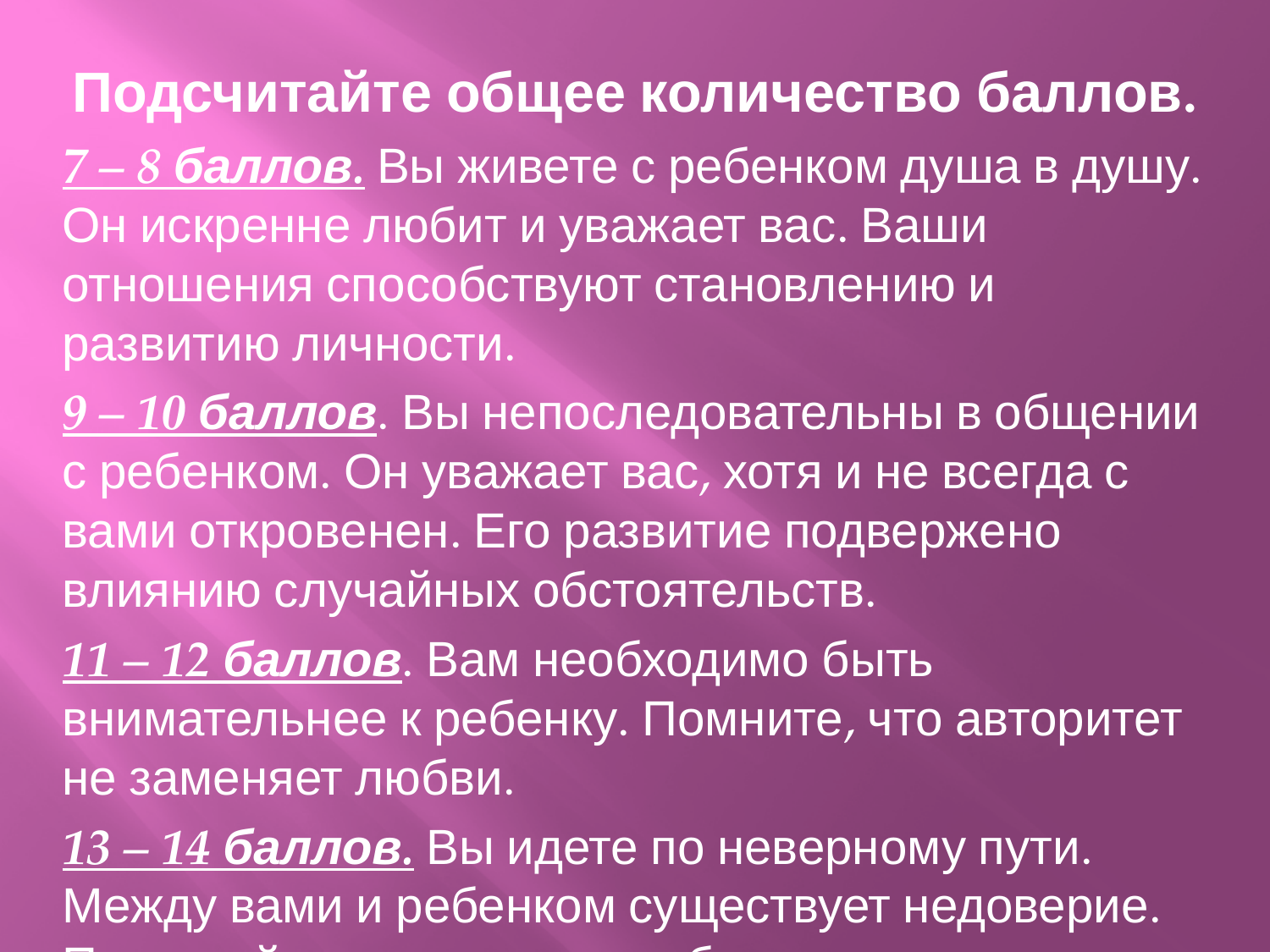

Подсчитайте общее количество баллов.
7 – 8 баллов. Вы живете с ребенком душа в душу. Он искренне любит и уважает вас. Ваши отношения способствуют становлению и развитию личности.
9 – 10 баллов. Вы непоследовательны в общении с ребенком. Он уважает вас, хотя и не всегда с вами откровенен. Его развитие подвержено влиянию случайных обстоятельств.
11 – 12 баллов. Вам необходимо быть внимательнее к ребенку. Помните, что авторитет не заменяет любви.
13 – 14 баллов. Вы идете по неверному пути. Между вами и ребенком существует недоверие. Постарайтесь уделять ему больше времени.